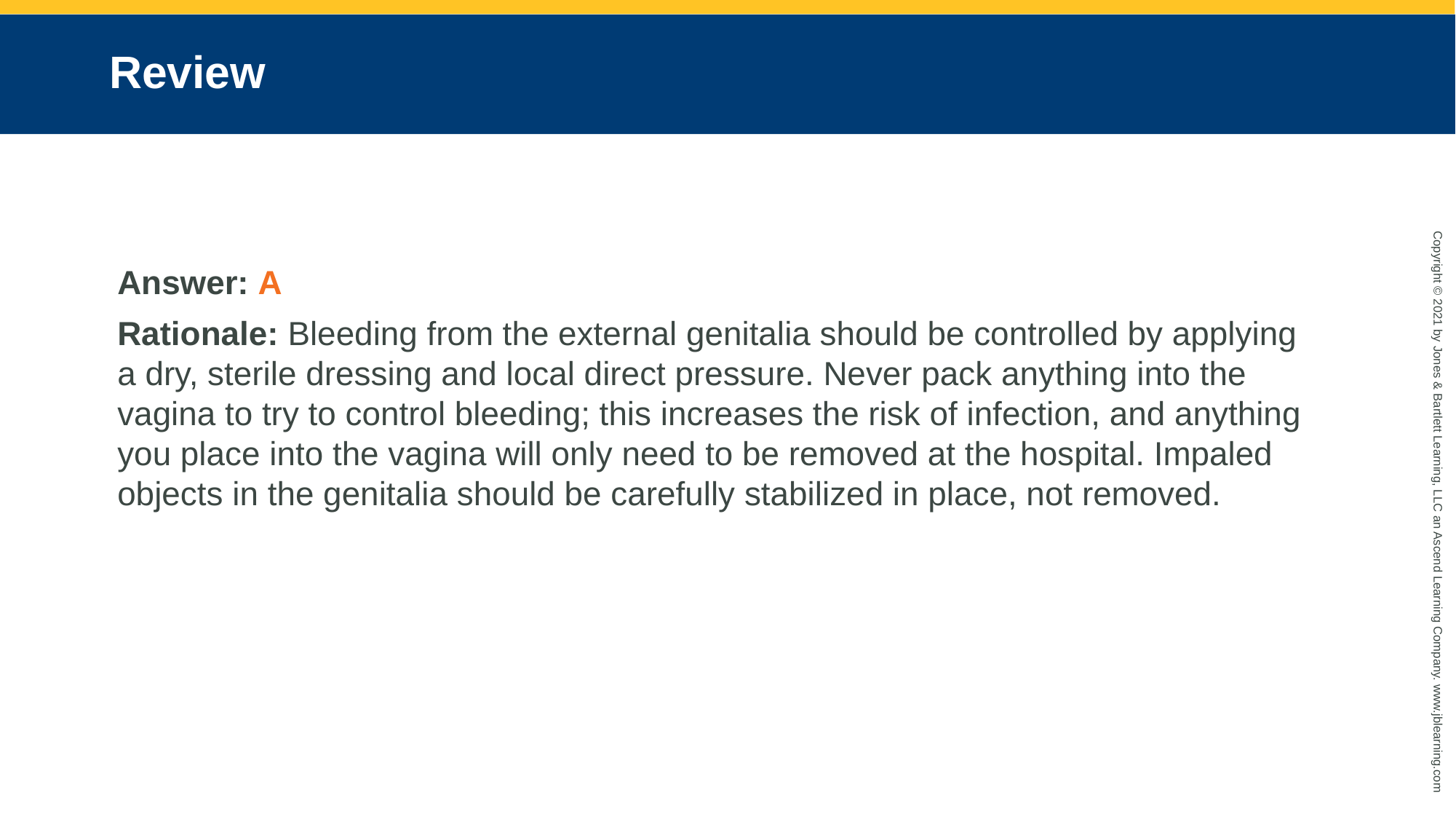

# Review
Answer: A
Rationale: Bleeding from the external genitalia should be controlled by applying a dry, sterile dressing and local direct pressure. Never pack anything into the vagina to try to control bleeding; this increases the risk of infection, and anything you place into the vagina will only need to be removed at the hospital. Impaled objects in the genitalia should be carefully stabilized in place, not removed.